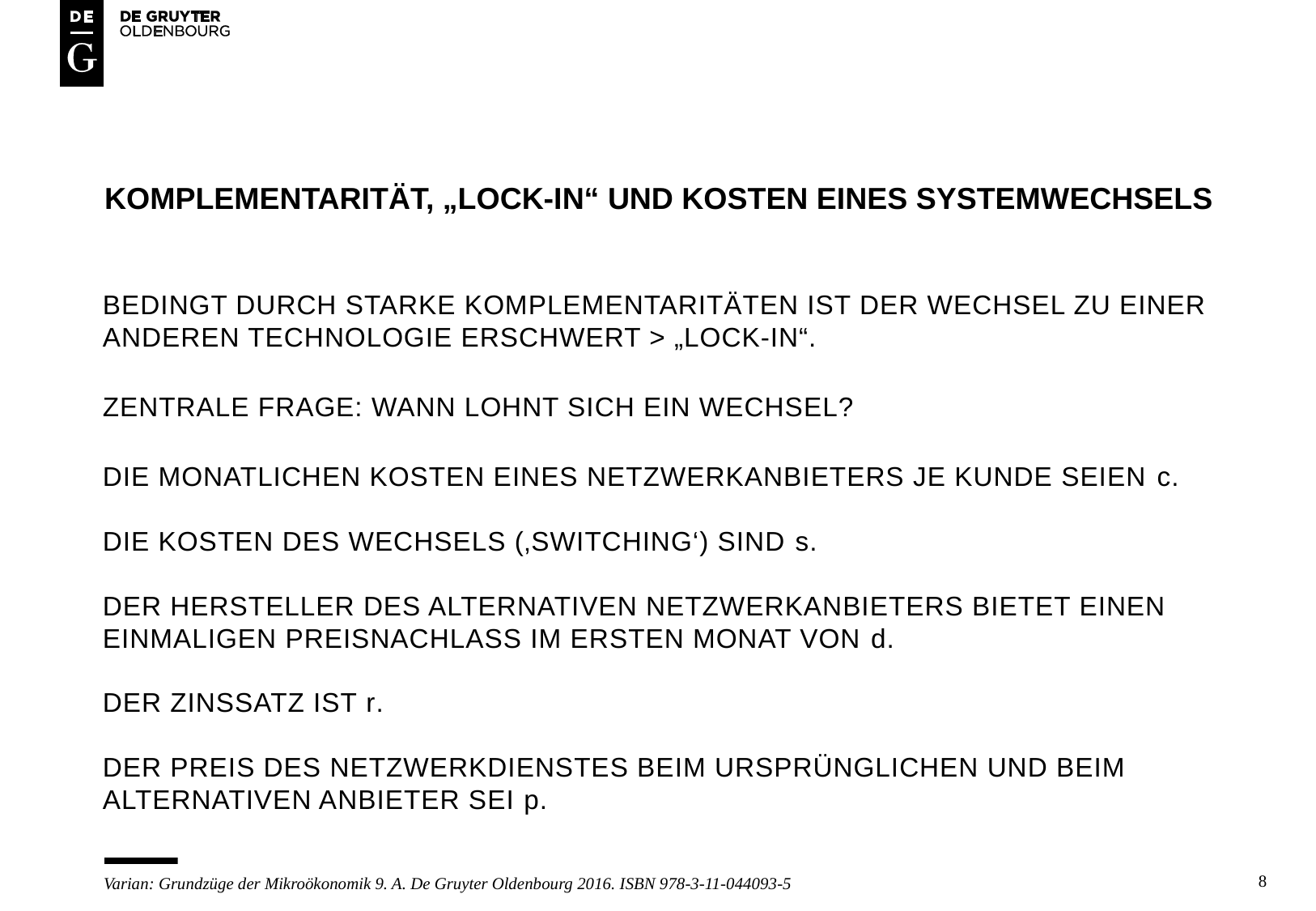

# Komplementarität, „lock-in“ und kosten eines systemwechsels
Bedingt durch starke komplementaritäten ist der wechsel zu einer anderen technologie erschwert > „lock-in“.
Zentrale frage: wann lohnt sich ein wechsel?
Die monatlichen kosten eines netzwerkanbieters je kunde seien c.
Die kosten des wechsels (‚switching‘) sind s.
Der hersteller des alternativen netzwerkanbieters bietet einen einmaligen Preisnachlass im ersten Monat von d.
Der zinssatz ist r.
Der preis des netzwerkdienstes beim ursprünglichen und beim alternativen anbieter sei p.

8
Varian: Grundzüge der Mikroökonomik 9. A. De Gruyter Oldenbourg 2016. ISBN 978-3-11-044093-5